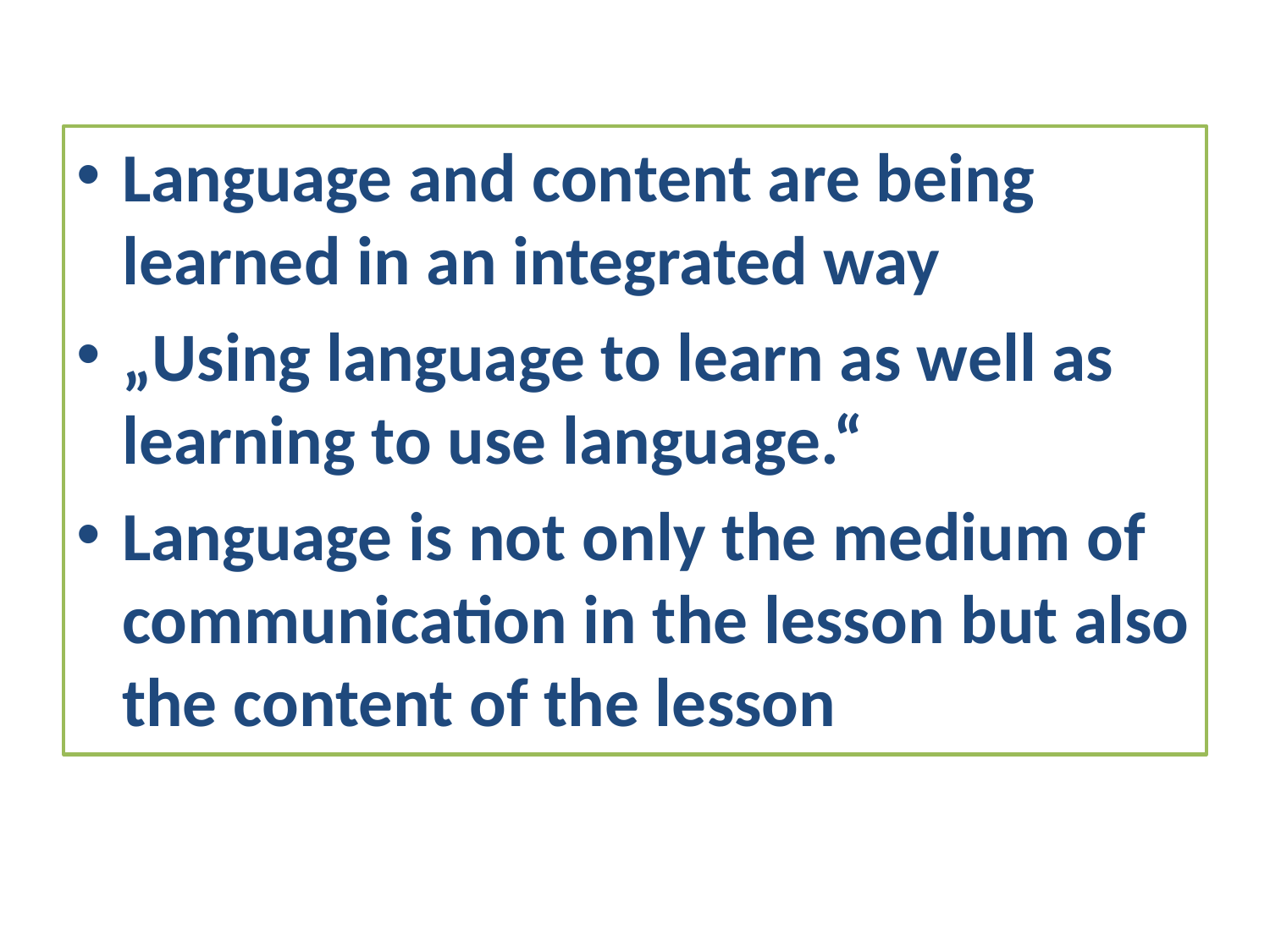

Language and content are being learned in an integrated way
„Using language to learn as well as learning to use language.“
Language is not only the medium of communication in the lesson but also the content of the lesson